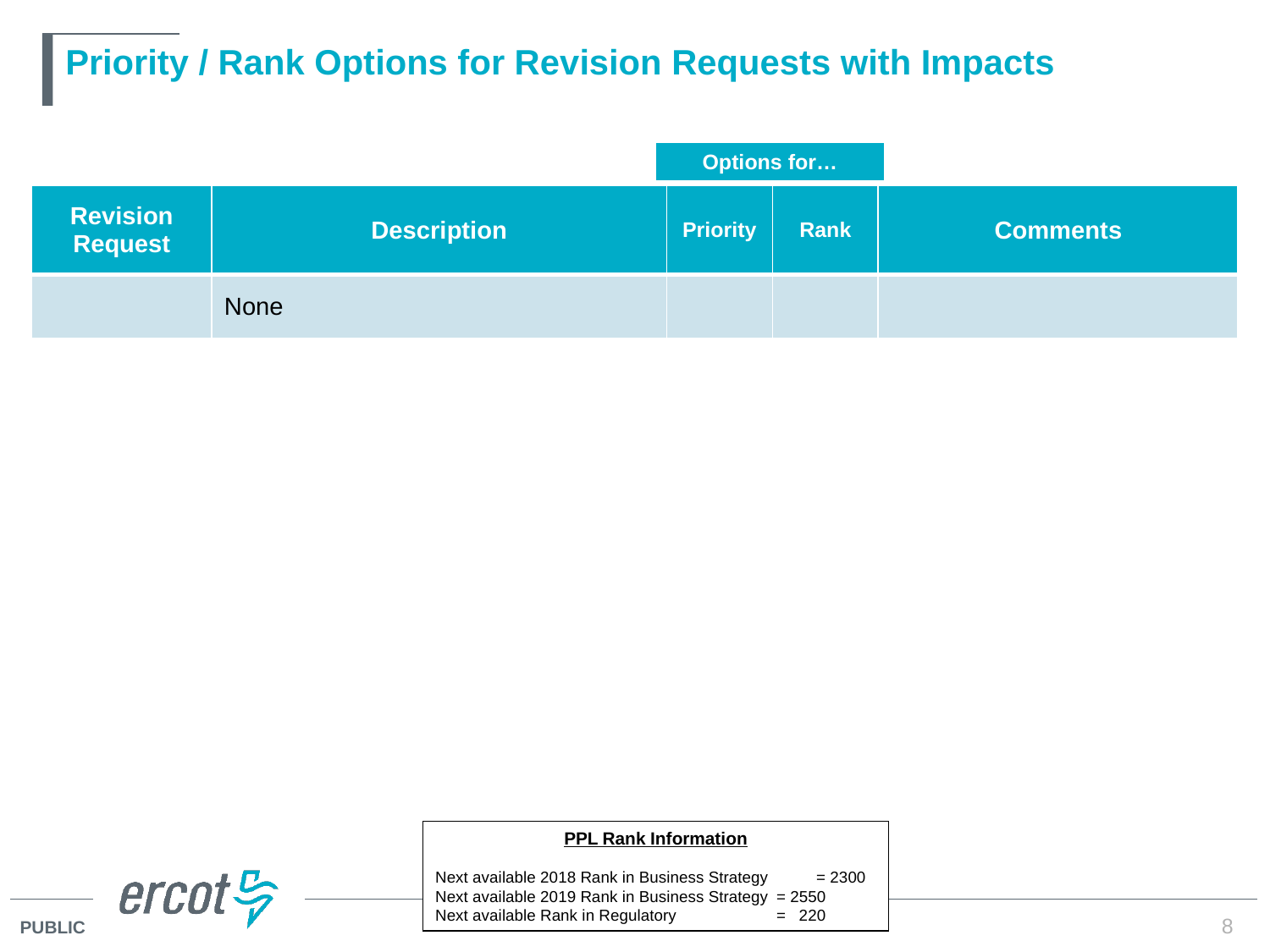

# Priority / Rank Options for Revision Requests with Impacts
| Options for… |
| --- |
| Revision Request | Description | Priority | Rank | Comments |
| --- | --- | --- | --- | --- |
|  | None |  |  |  |
PPL Rank Information

Next available 2018 Rank in Business Strategy 	= 2300
Next available 2019 Rank in Business Strategy 	= 2550
Next available Rank in Regulatory	=   220
8